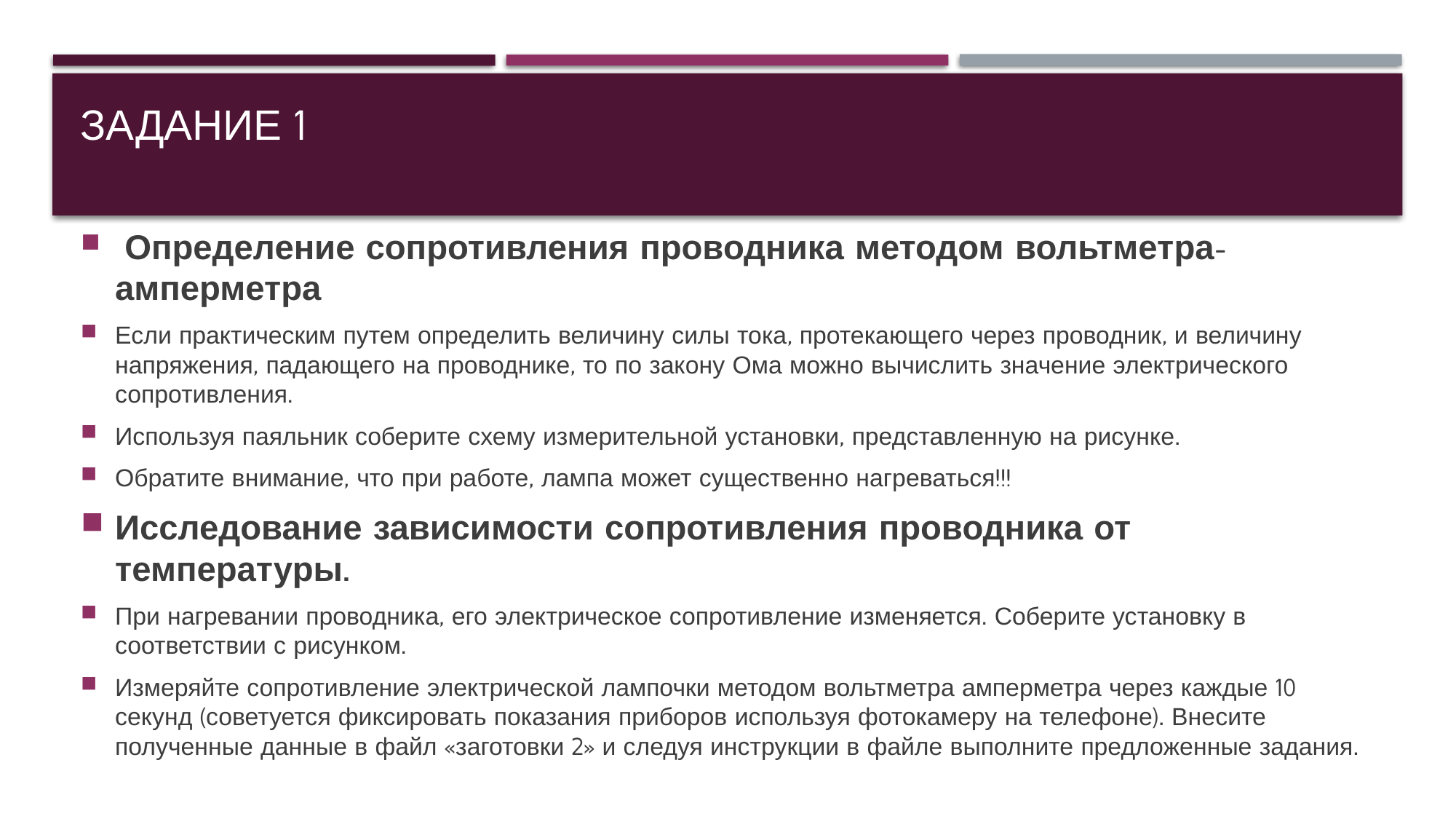

# Задание 1
 Определение сопротивления проводника методом вольтметра-амперметра
Если практическим путем определить величину силы тока, протекающего через проводник, и величину напряжения, падающего на проводнике, то по закону Ома можно вычислить значение электрического сопротивления.
Используя паяльник соберите схему измерительной установки, представленную на рисунке.
Обратите внимание, что при работе, лампа может существенно нагреваться!!!
Исследование зависимости сопротивления проводника от температуры.
При нагревании проводника, его электрическое сопротивление изменяется. Соберите установку в соответствии с рисунком.
Измеряйте сопротивление электрической лампочки методом вольтметра амперметра через каждые 10 секунд (советуется фиксировать показания приборов используя фотокамеру на телефоне). Внесите полученные данные в файл «заготовки 2» и следуя инструкции в файле выполните предложенные задания.